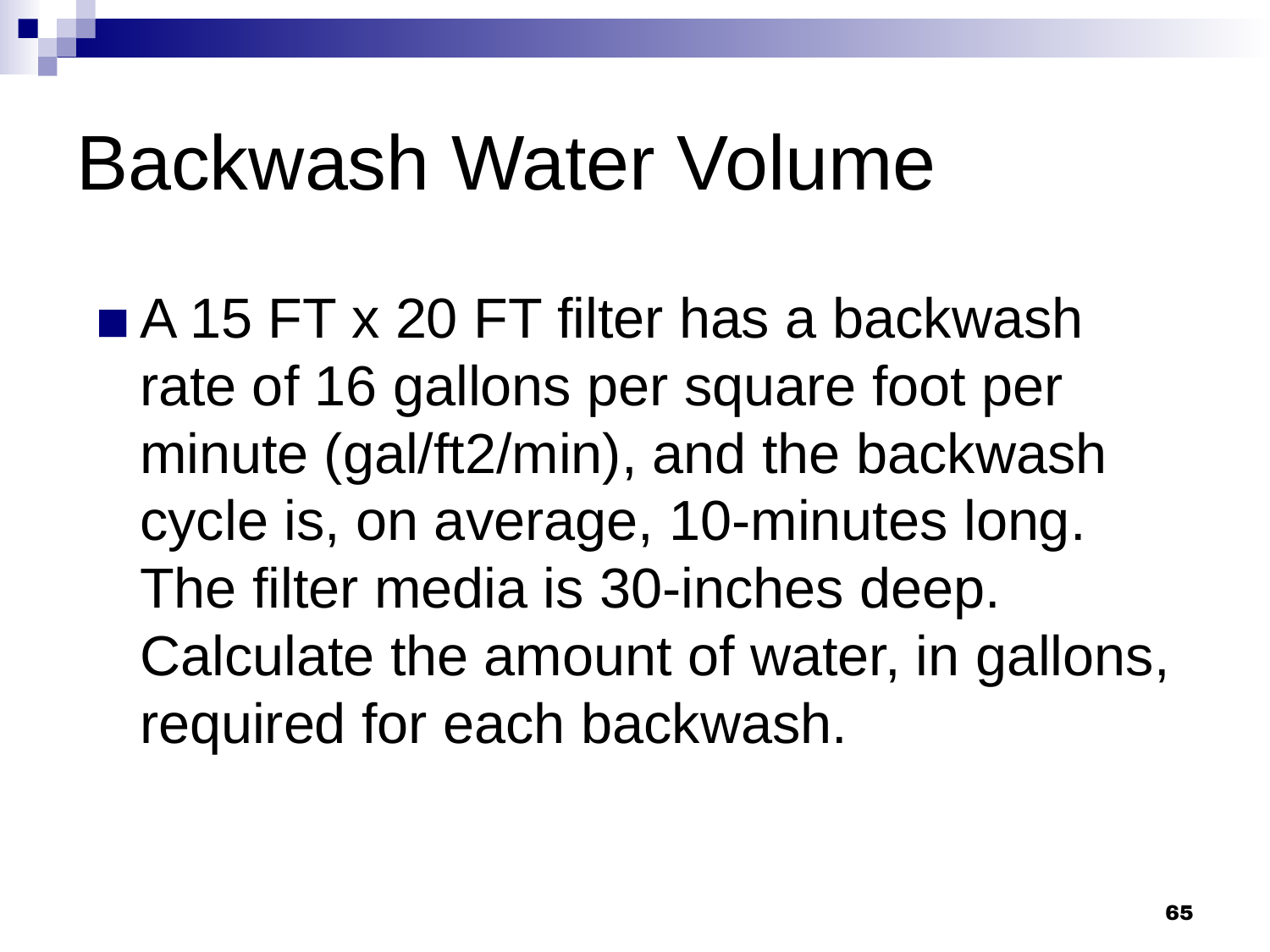

# Backwash Water Volume
A 15 FT x 20 FT filter has a backwash rate of 16 gallons per square foot per minute (gal/ft2/min), and the backwash cycle is, on average, 10-minutes long. The filter media is 30-inches deep. Calculate the amount of water, in gallons, required for each backwash.
65